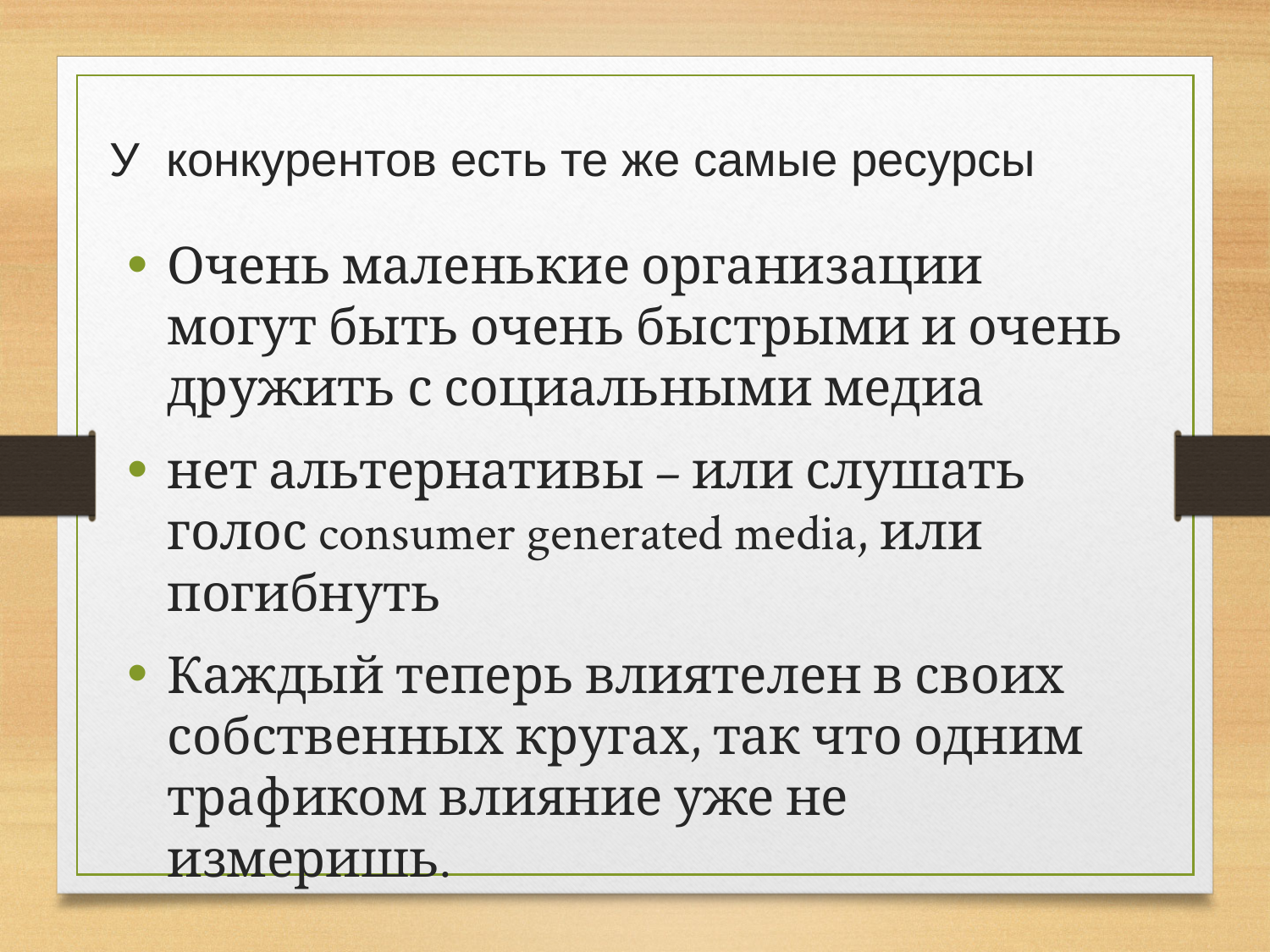

У  конкурентов есть те же самые ресурсы
Очень маленькие организации могут быть очень быстрыми и очень дружить с социальными медиа
нет альтернативы – или слушать голос consumer generated media, или погибнуть
Каждый теперь влиятелен в своих собственных кругах, так что одним трафиком влияние уже не измеришь.